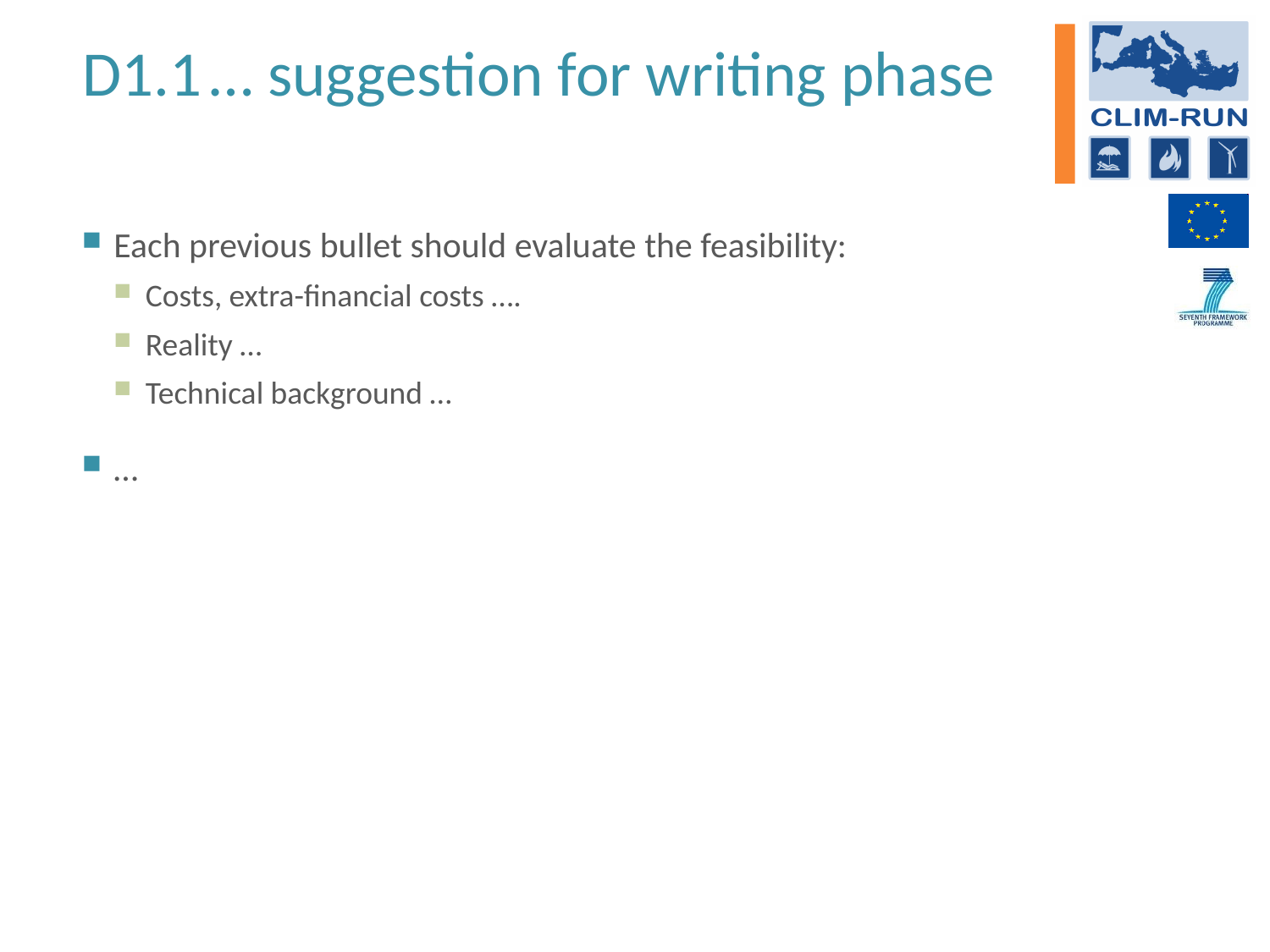

# D1.1	… suggestion for writing phase
Each previous bullet should evaluate the feasibility:
Costs, extra-financial costs ….
Reality …
Technical background …
…